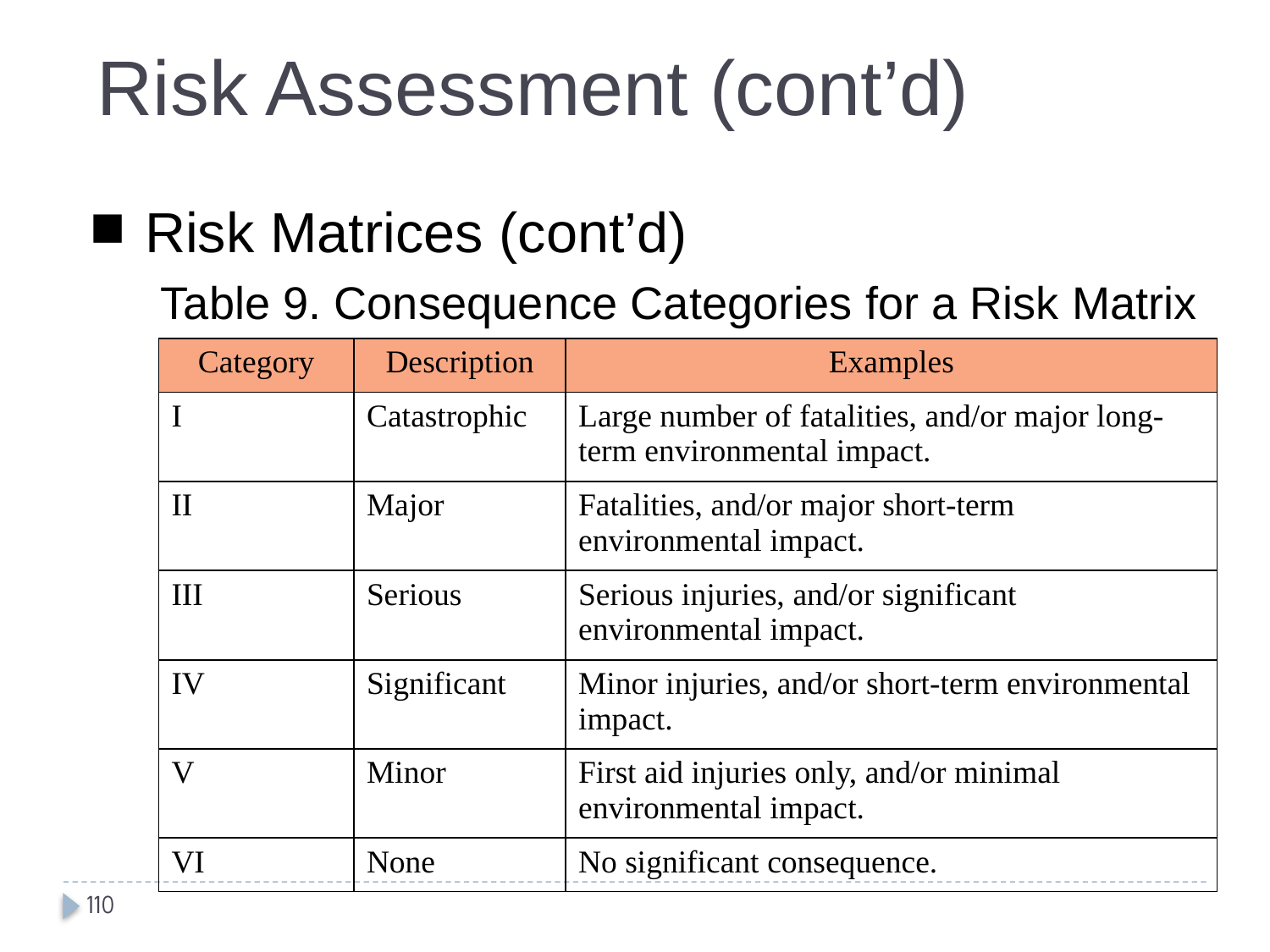

Risk Assessment (cont’d)
Risk Matrices (cont’d)
Table 9. Consequence Categories for a Risk Matrix
| Category | Description | Examples |
| --- | --- | --- |
| I | Catastrophic | Large number of fatalities, and/or major long-term environmental impact. |
| II | Major | Fatalities, and/or major short-term environmental impact. |
| III | Serious | Serious injuries, and/or significant environmental impact. |
| IV | Significant | Minor injuries, and/or short-term environmental impact. |
| V | Minor | First aid injuries only, and/or minimal environmental impact. |
| VI | None | No significant consequence. |
110